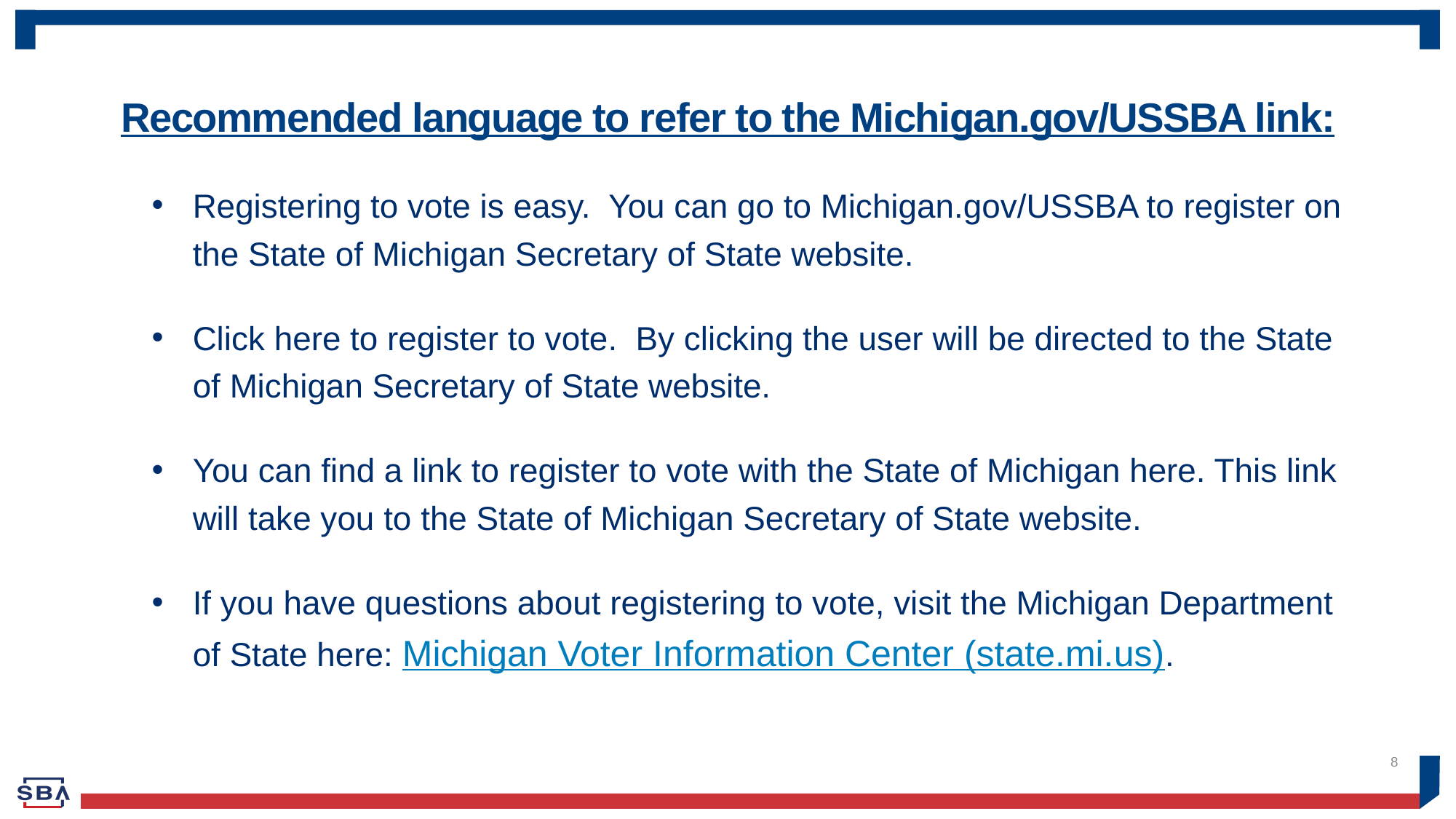

# Recommended language to refer to the Michigan.gov/USSBA link:
Registering to vote is easy.  You can go to Michigan.gov/USSBA to register on the State of Michigan Secretary of State website.
Click here to register to vote.  By clicking the user will be directed to the State of Michigan Secretary of State website.
You can find a link to register to vote with the State of Michigan here. This link will take you to the State of Michigan Secretary of State website.
If you have questions about registering to vote, visit the Michigan Department of State here: Michigan Voter Information Center (state.mi.us).
8